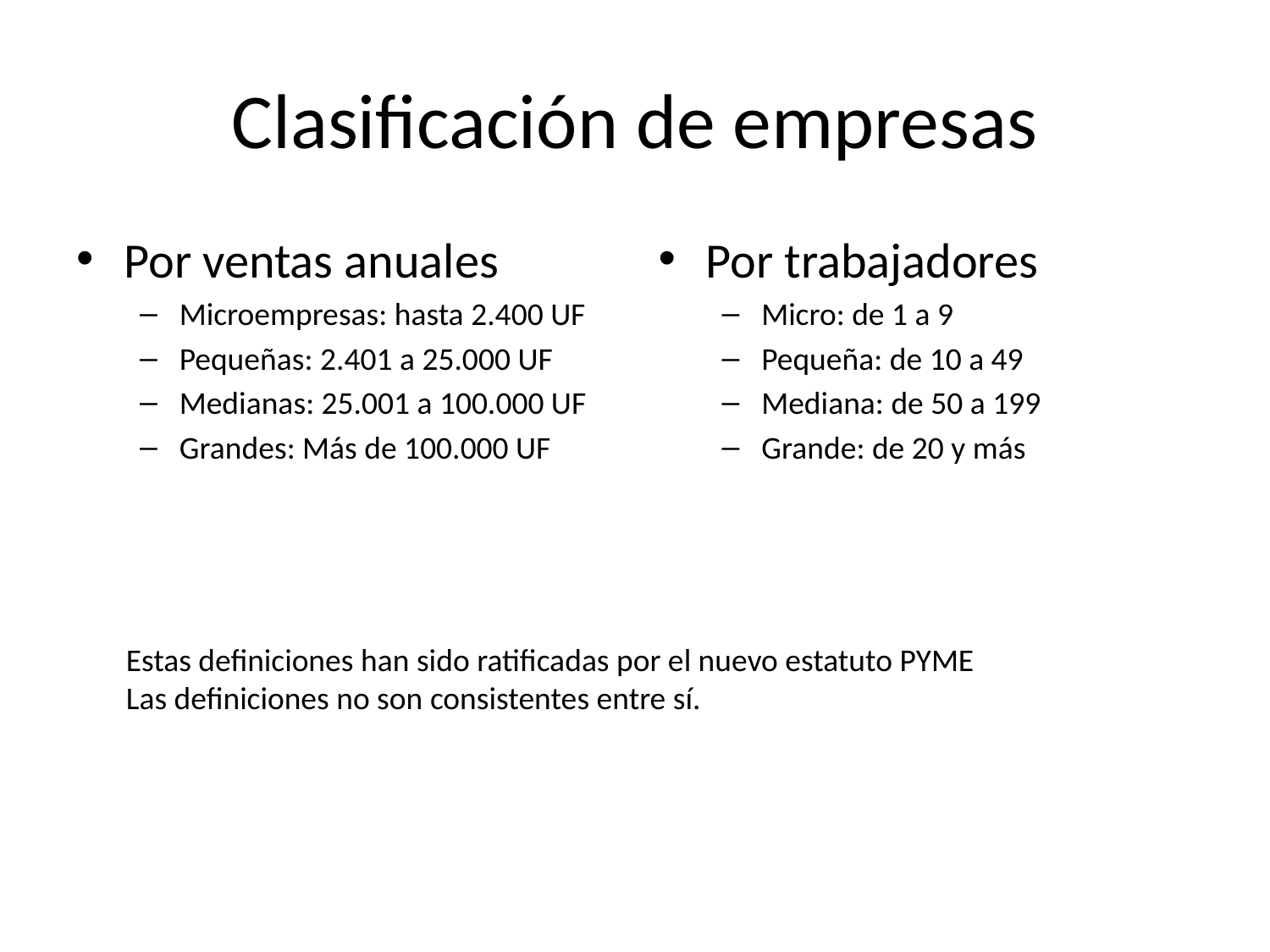

# Clasificación de empresas
Por ventas anuales
Microempresas: hasta 2.400 UF
Pequeñas: 2.401 a 25.000 UF
Medianas: 25.001 a 100.000 UF
Grandes: Más de 100.000 UF
Por trabajadores
Micro: de 1 a 9
Pequeña: de 10 a 49
Mediana: de 50 a 199
Grande: de 20 y más
Estas definiciones han sido ratificadas por el nuevo estatuto PYME
Las definiciones no son consistentes entre sí.